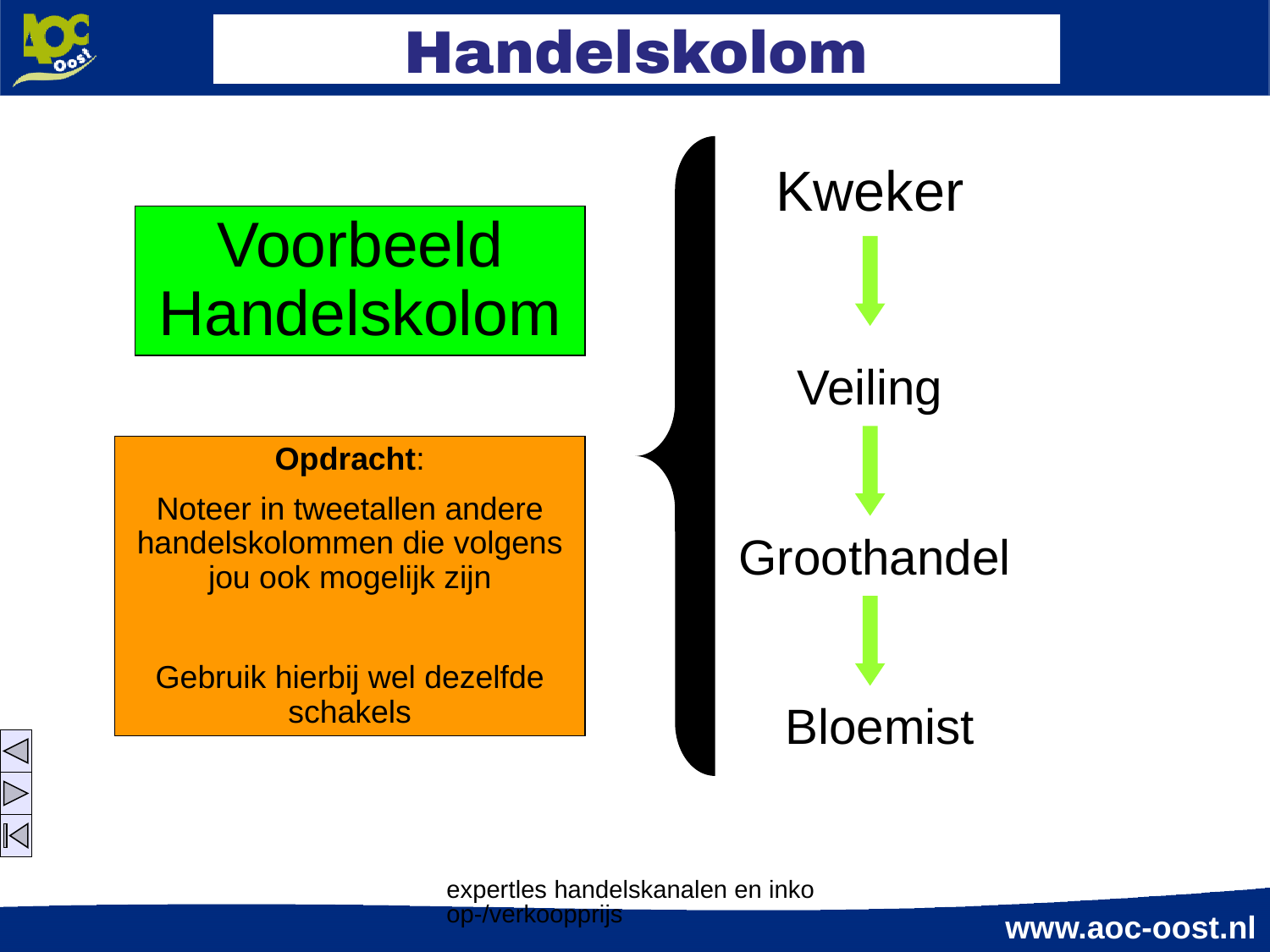

# Handelskolom

Kweker
Voorbeeld Handelskolom

Veiling

Opdracht:
Noteer in tweetallen andere handelskolommen die volgens jou ook mogelijk zijn

Gebruik hierbij wel dezelfde schakels
Groothandel

Bloemist
expertles handelskanalen en inkoop-/verkoopprijs